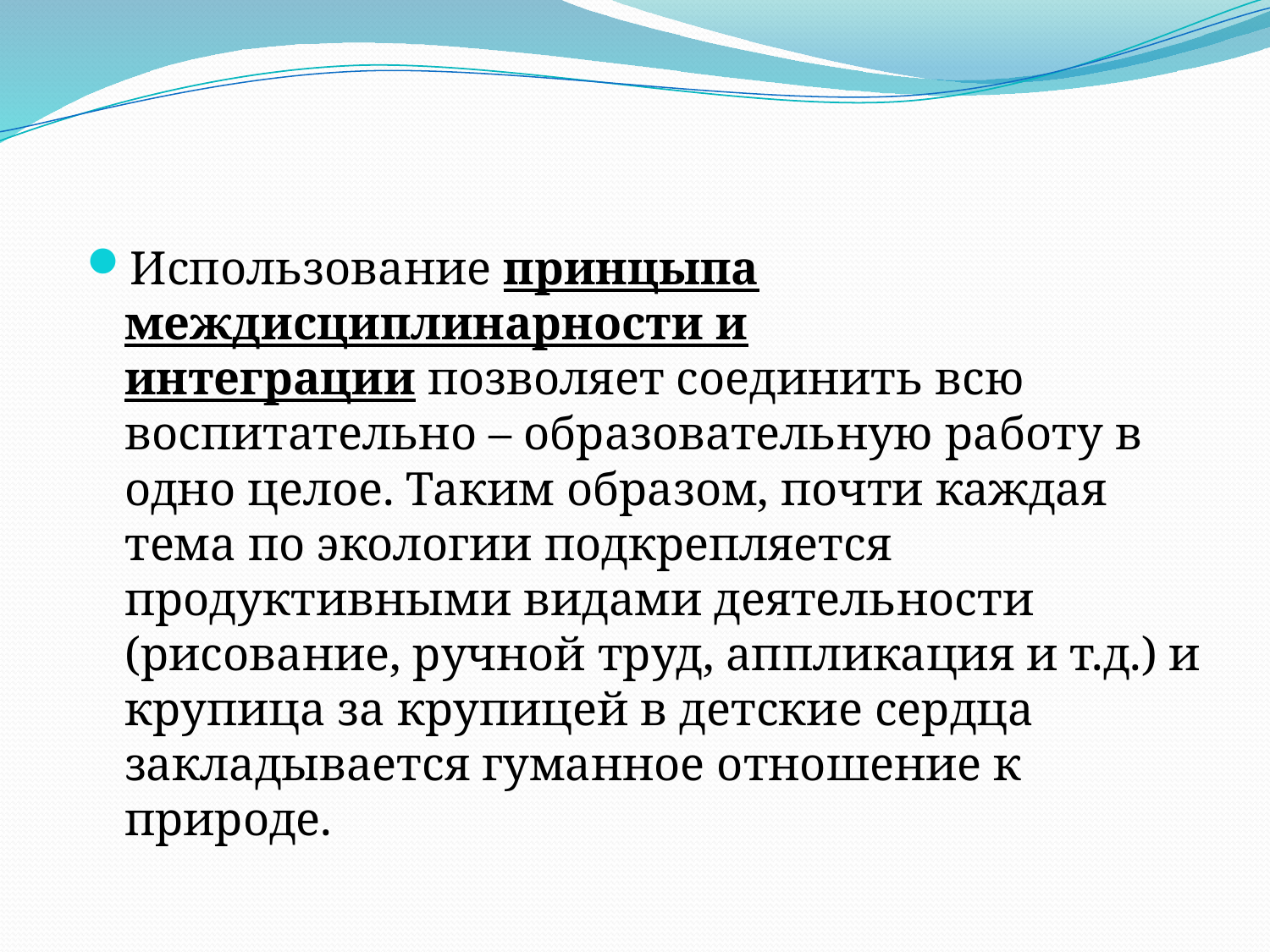

#
Использование принцыпа междисциплинарности и интеграции позволяет соединить всю воспитательно – образовательную работу в одно целое. Таким образом, почти каждая тема по экологии подкрепляется продуктивными видами деятельности (рисование, ручной труд, аппликация и т.д.) и крупица за крупицей в детские сердца закладывается гуманное отношение к природе.